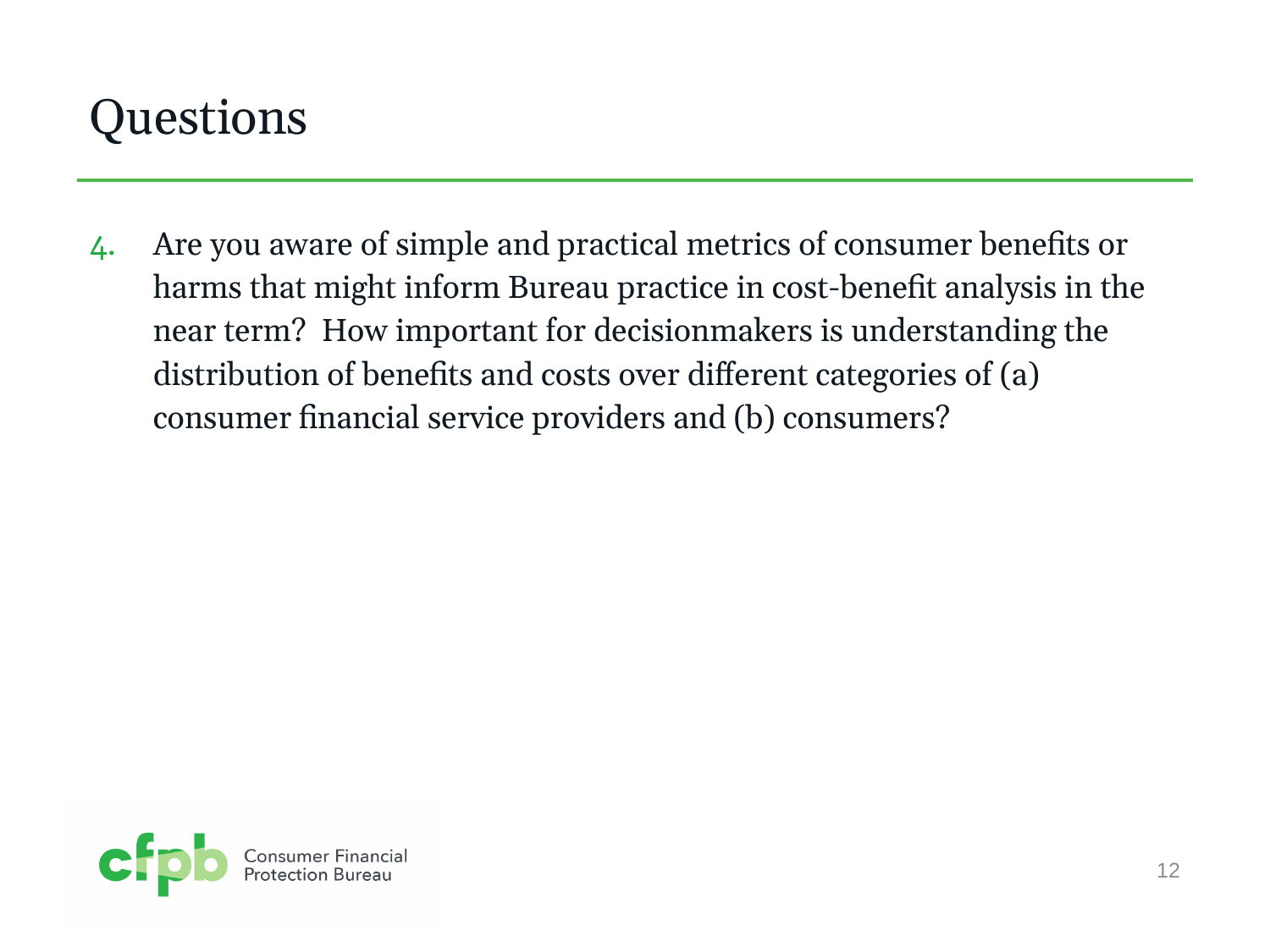

# Questions
Are you aware of simple and practical metrics of consumer benefits or harms that might inform Bureau practice in cost-benefit analysis in the near term?  How important for decisionmakers is understanding the distribution of benefits and costs over different categories of (a) consumer financial service providers and (b) consumers?
12